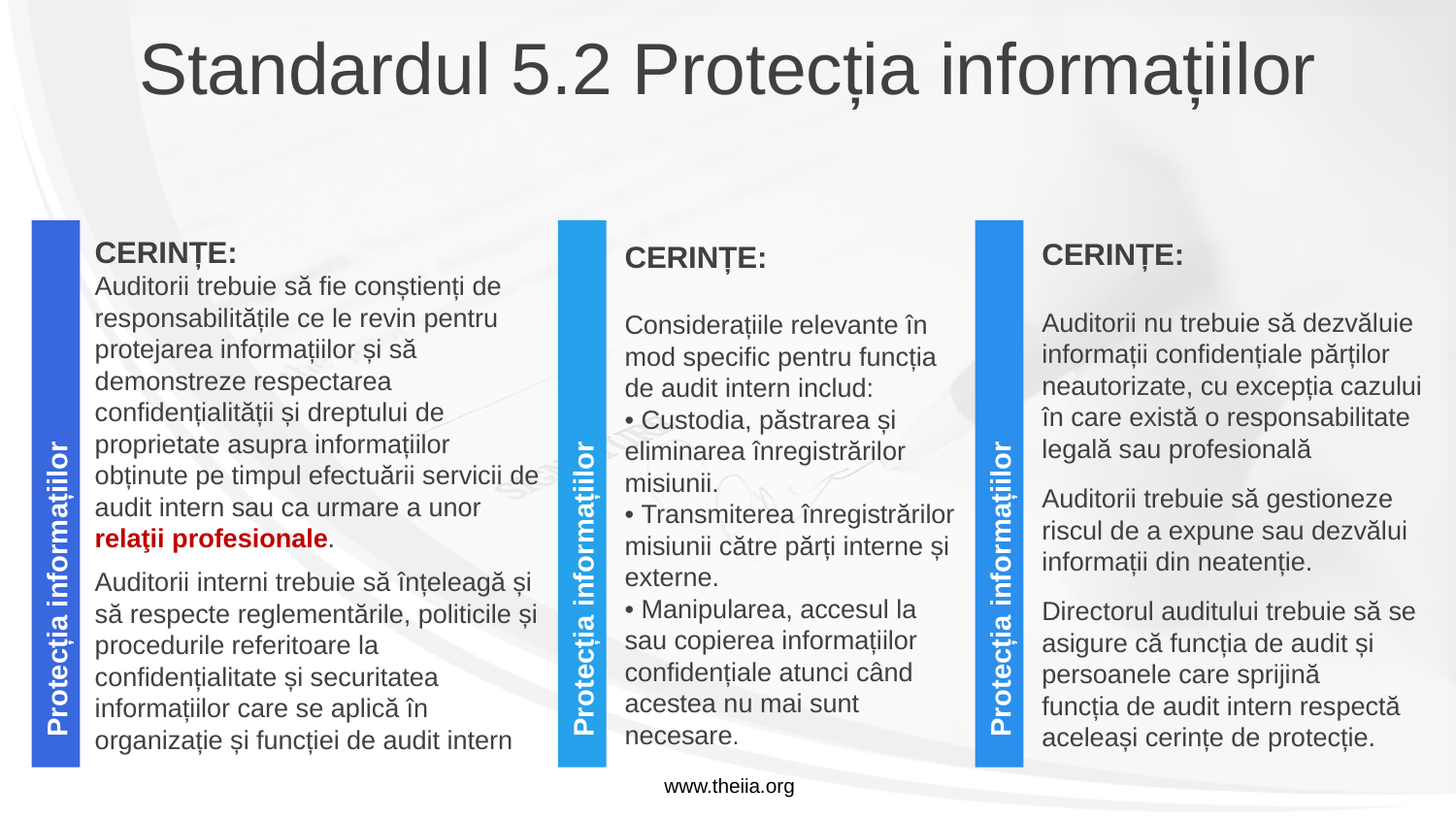

Standardul 5.2 Protecția informațiilor
CERINȚE:

Auditorii nu trebuie să dezvăluie informații confidențiale părților neautorizate, cu excepția cazului în care există o responsabilitate legală sau profesională
Auditorii trebuie să gestioneze riscul de a expune sau dezvălui informații din neatenție.
Directorul auditului trebuie să se asigure că funcția de audit și persoanele care sprijină
funcția de audit intern respectă aceleași cerințe de protecție.
CERINȚE:
Auditorii trebuie să fie conștienți de responsabilitățile ce le revin pentru protejarea informațiilor și să demonstreze respectarea confidențialității și dreptului de proprietate asupra informațiilor obținute pe timpul efectuării servicii de audit intern sau ca urmare a unor relaţii profesionale.
Auditorii interni trebuie să înțeleagă și să respecte reglementările, politicile și procedurile referitoare la confidențialitate și securitatea informațiilor care se aplică în organizație și funcției de audit intern
CERINȚE:

Considerațiile relevante în mod specific pentru funcția de audit intern includ:
• Custodia, păstrarea și eliminarea înregistrărilor misiunii.
• Transmiterea înregistrărilor misiunii către părți interne și externe.
• Manipularea, accesul la sau copierea informațiilor confidențiale atunci când acestea nu mai sunt necesare.
  Protecția informațiilor
  Protecția informațiilor
  Protecția informațiilor
www.theiia.org